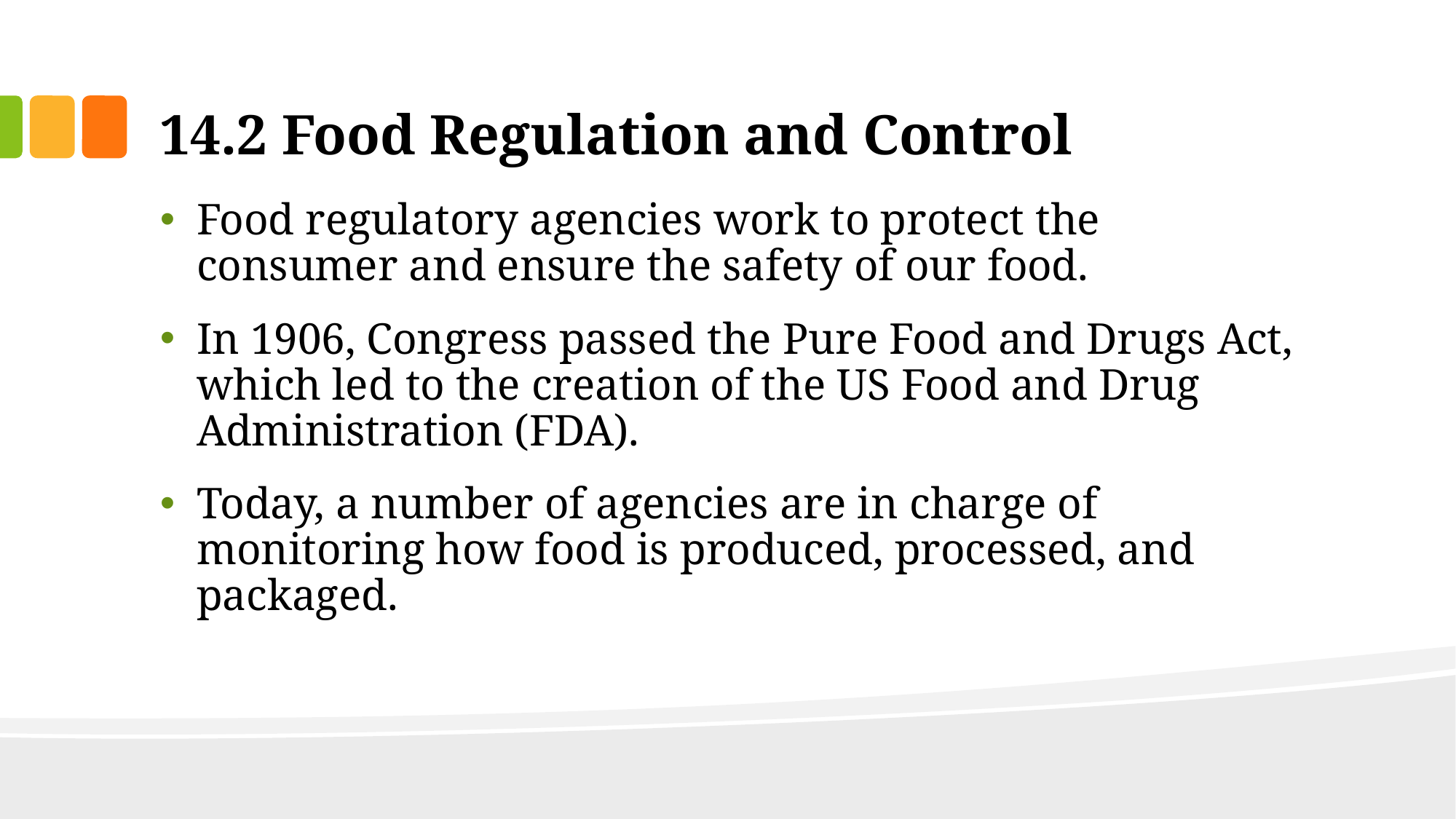

# 14.2 Food Regulation and Control
Food regulatory agencies work to protect the consumer and ensure the safety of our food.
In 1906, Congress passed the Pure Food and Drugs Act, which led to the creation of the US Food and Drug Administration (FDA).
Today, a number of agencies are in charge of monitoring how food is produced, processed, and packaged.